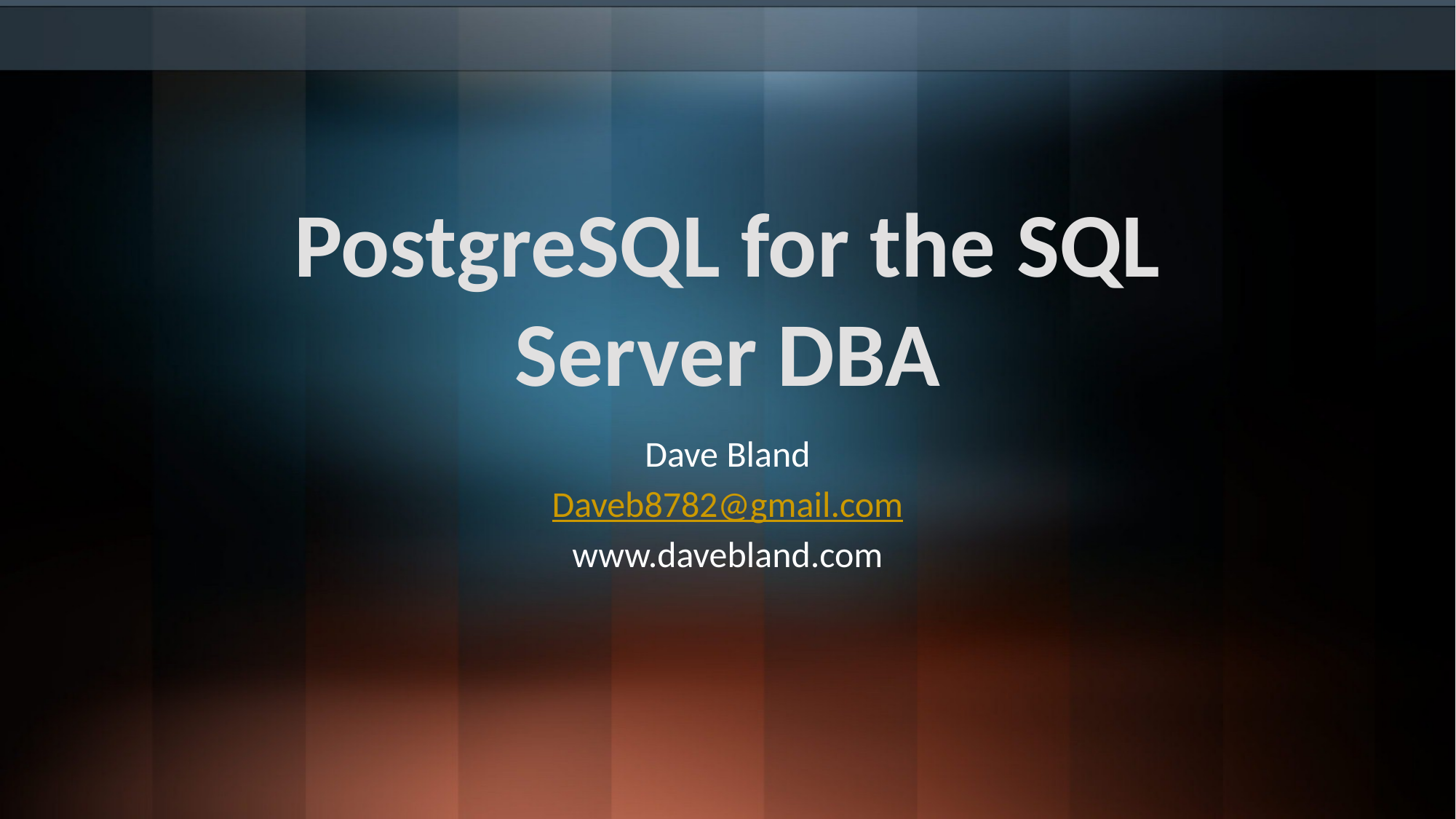

# PostgreSQL for the SQL Server DBA
Dave Bland
Daveb8782@gmail.com
www.davebland.com